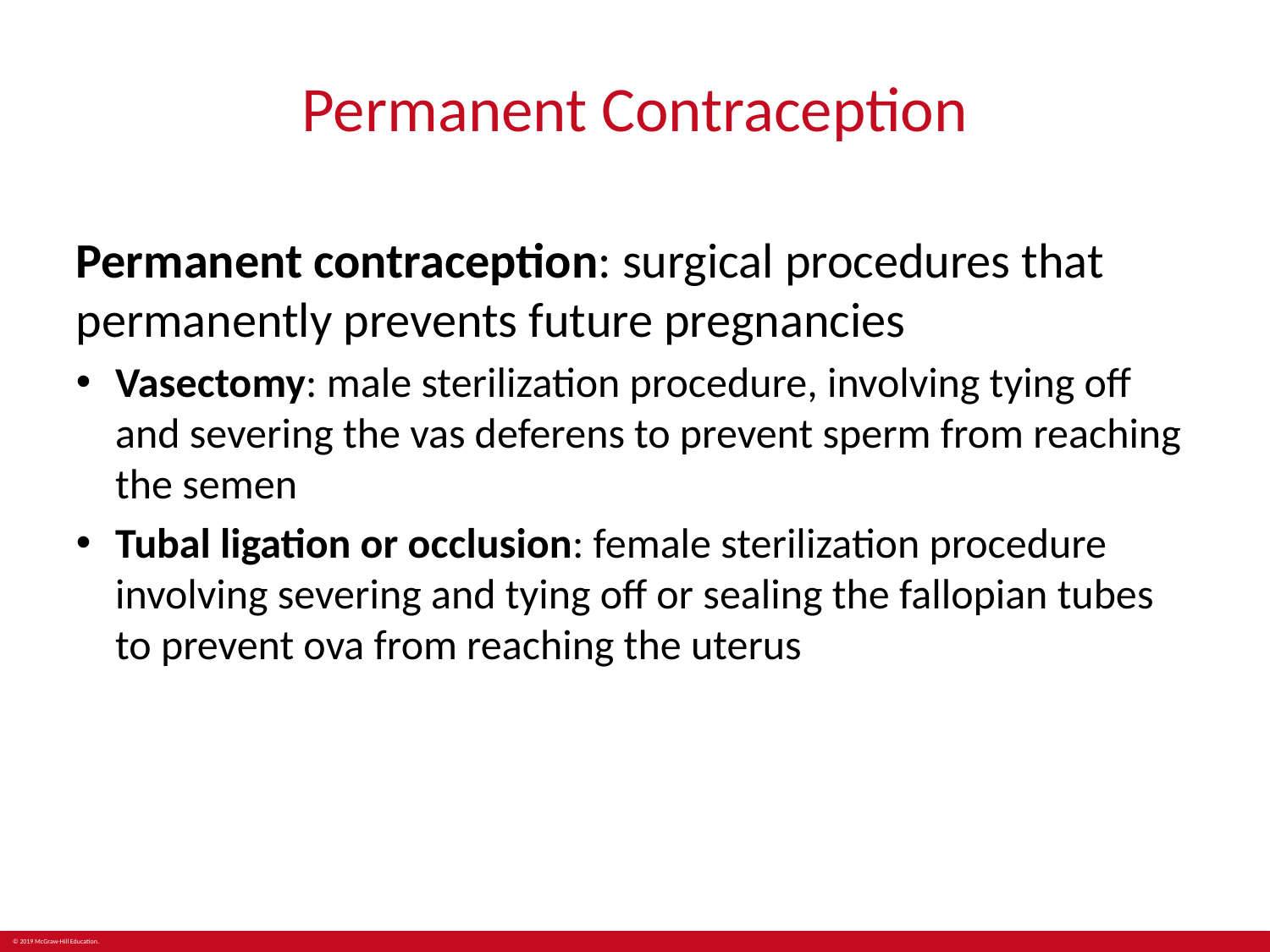

# Permanent Contraception
Permanent contraception: surgical procedures that permanently prevents future pregnancies
Vasectomy: male sterilization procedure, involving tying off and severing the vas deferens to prevent sperm from reaching the semen
Tubal ligation or occlusion: female sterilization procedure involving severing and tying off or sealing the fallopian tubes to prevent ova from reaching the uterus